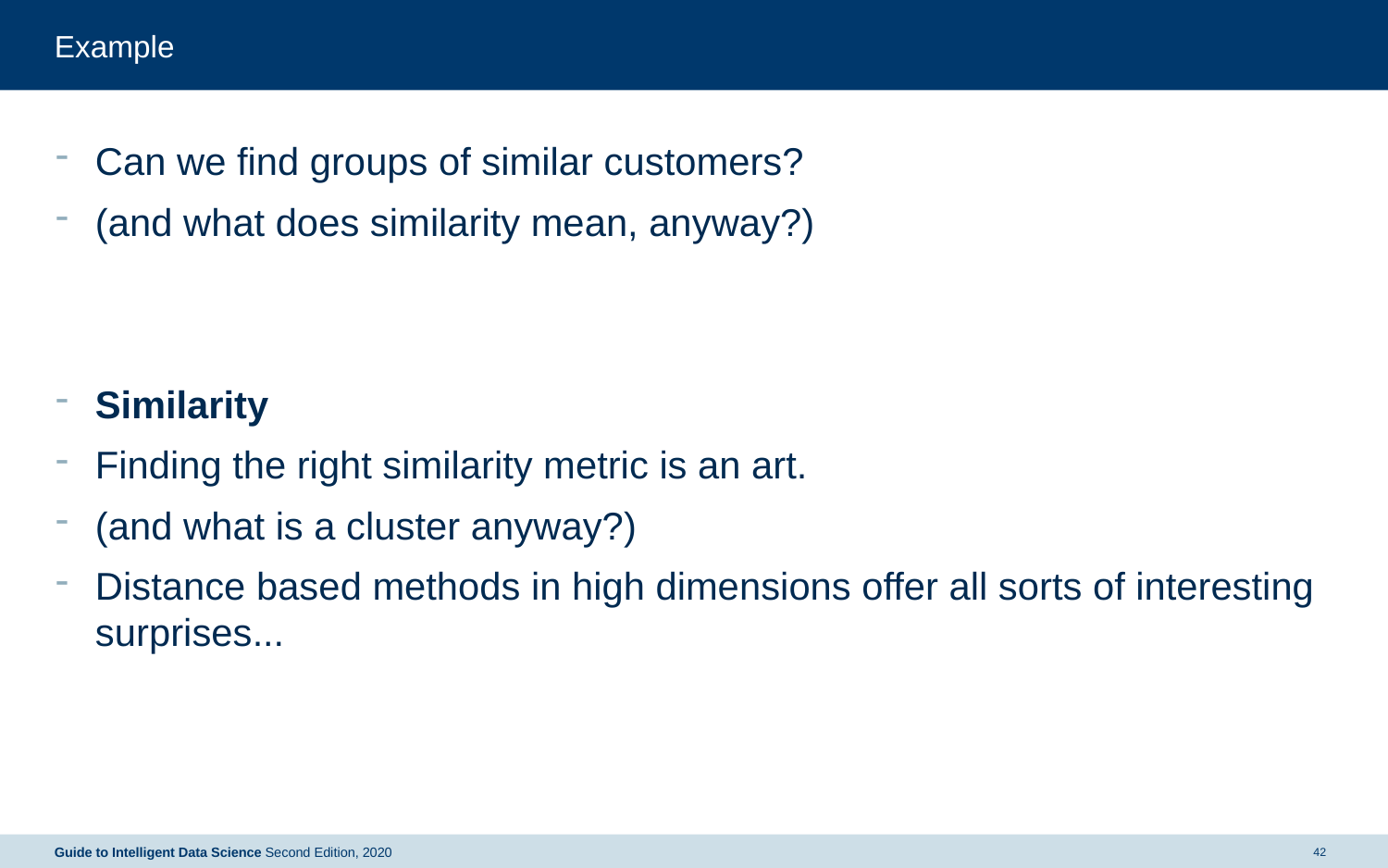

# Example
Can we find groups of similar customers?
(and what does similarity mean, anyway?)

Similarity
Finding the right similarity metric is an art.
(and what is a cluster anyway?)
Distance based methods in high dimensions offer all sorts of interesting surprises...
Guide to Intelligent Data Science Second Edition, 2020
42